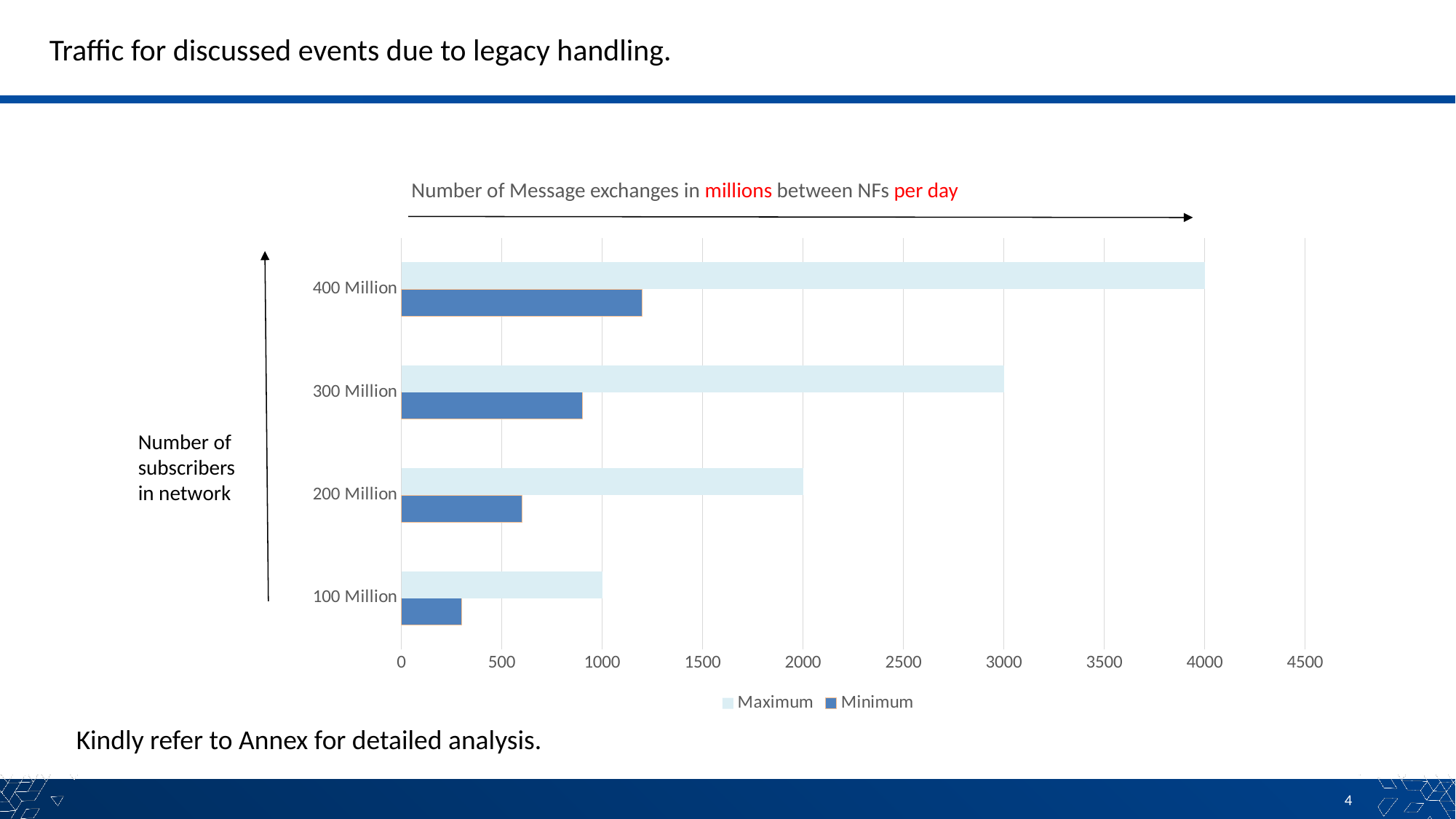

# Traffic for discussed events due to legacy handling.
Number of Message exchanges in millions between NFs per day

### Chart

| Category | Minimum | Maximum |
|---|---|---|
| 100 Million | 300.0 | 1000.0 |
| 200 Million | 600.0 | 2000.0 |
| 300 Million | 900.0 | 3000.0 |
| 400 Million | 1200.0 | 4000.0 |
Number of subscribers in network
Kindly refer to Annex for detailed analysis.